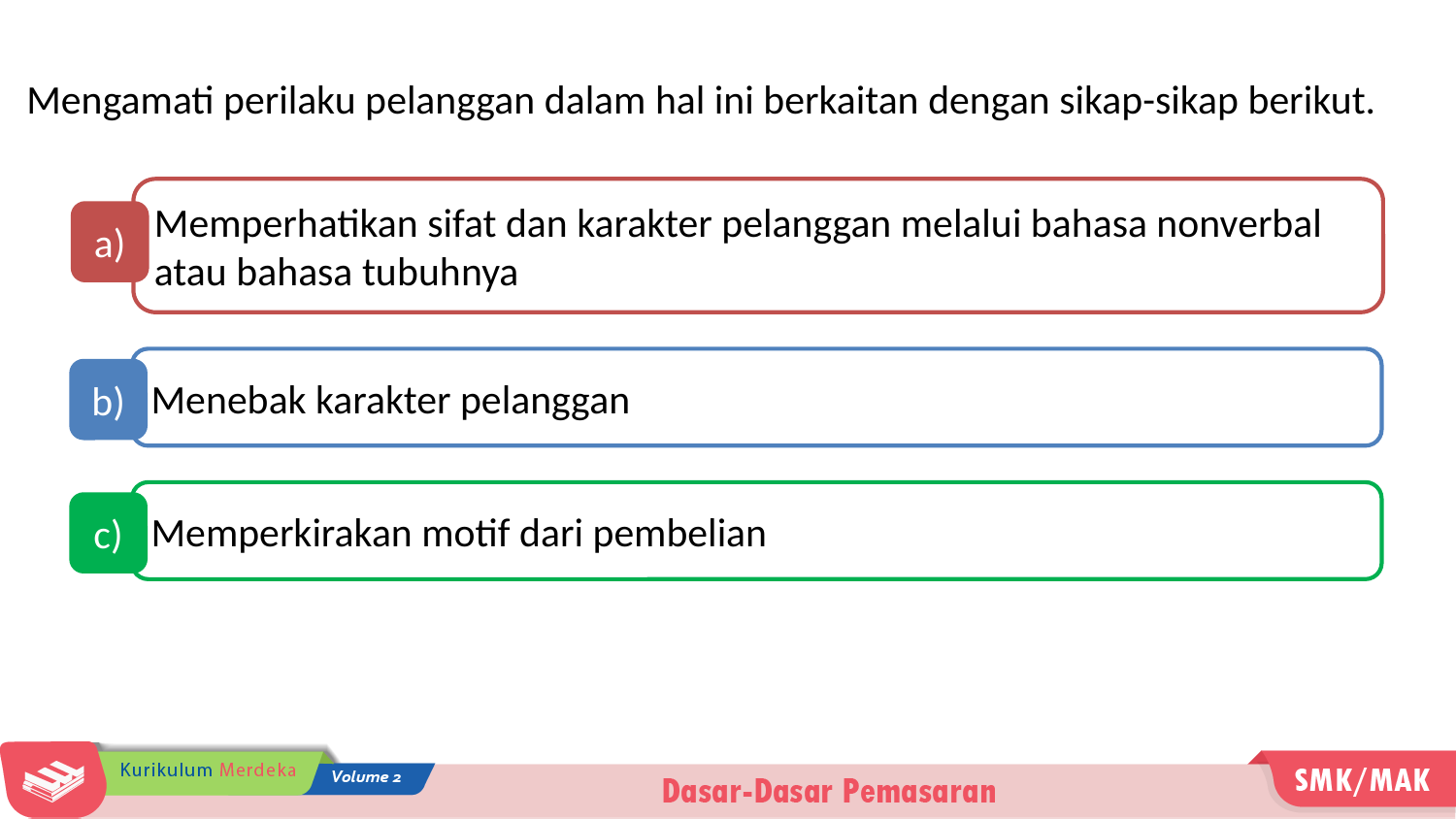

Mengamati perilaku pelanggan dalam hal ini berkaitan dengan sikap-sikap berikut.
Memperhatikan sifat dan karakter pelanggan melalui bahasa nonverbal atau bahasa tubuhnya
a)
Menebak karakter pelanggan
b)
Memperkirakan motif dari pembelian
c)